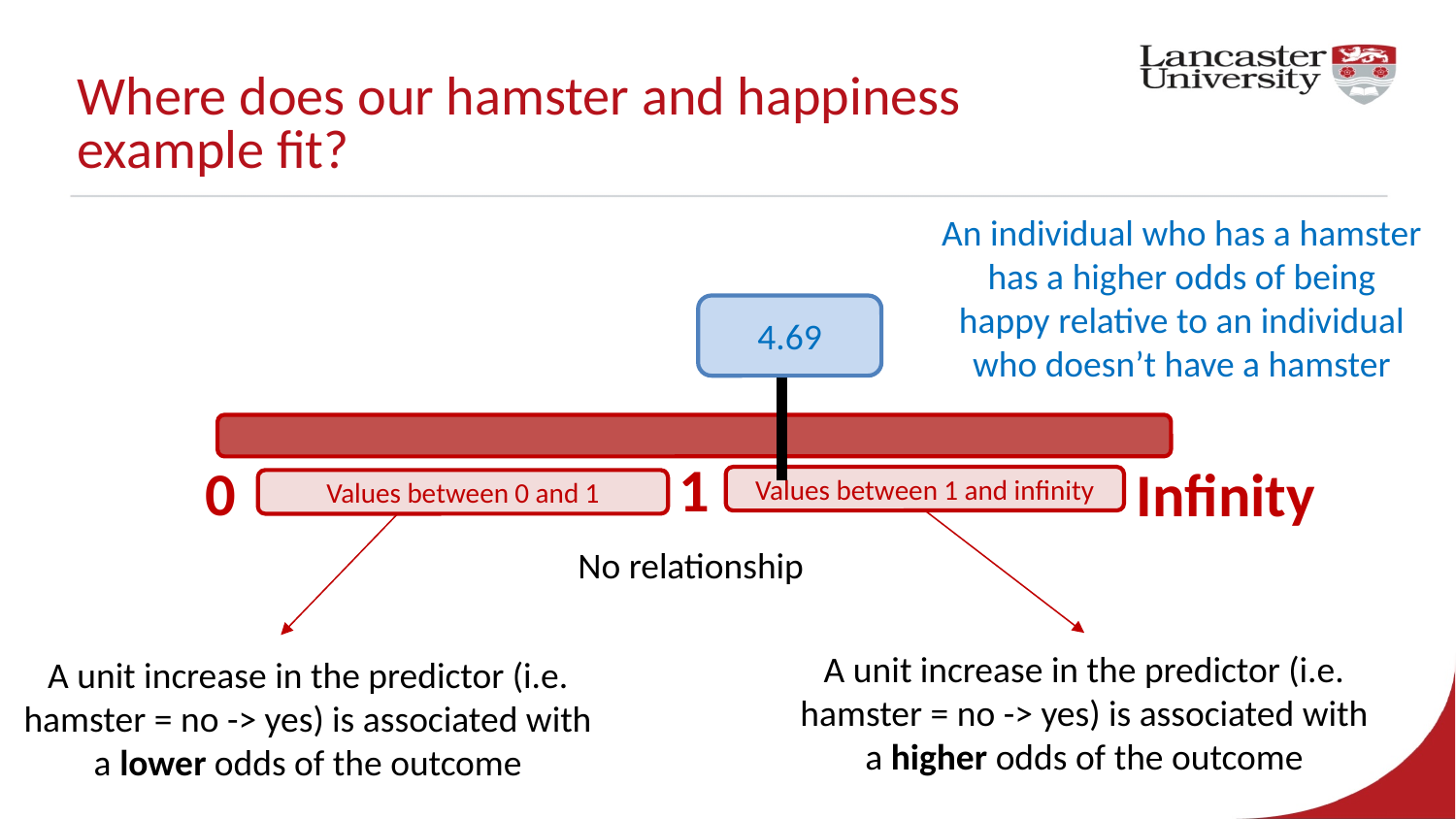

# Where does our hamster and happiness example fit?
An individual who has a hamster has a higher odds of being happy relative to an individual who doesn’t have a hamster
4.69

1
0
Infinity
Values between 1 and infinity
Values between 0 and 1
No relationship
A unit increase in the predictor (i.e. hamster = no -> yes) is associated with a higher odds of the outcome
A unit increase in the predictor (i.e. hamster = no -> yes) is associated with a lower odds of the outcome